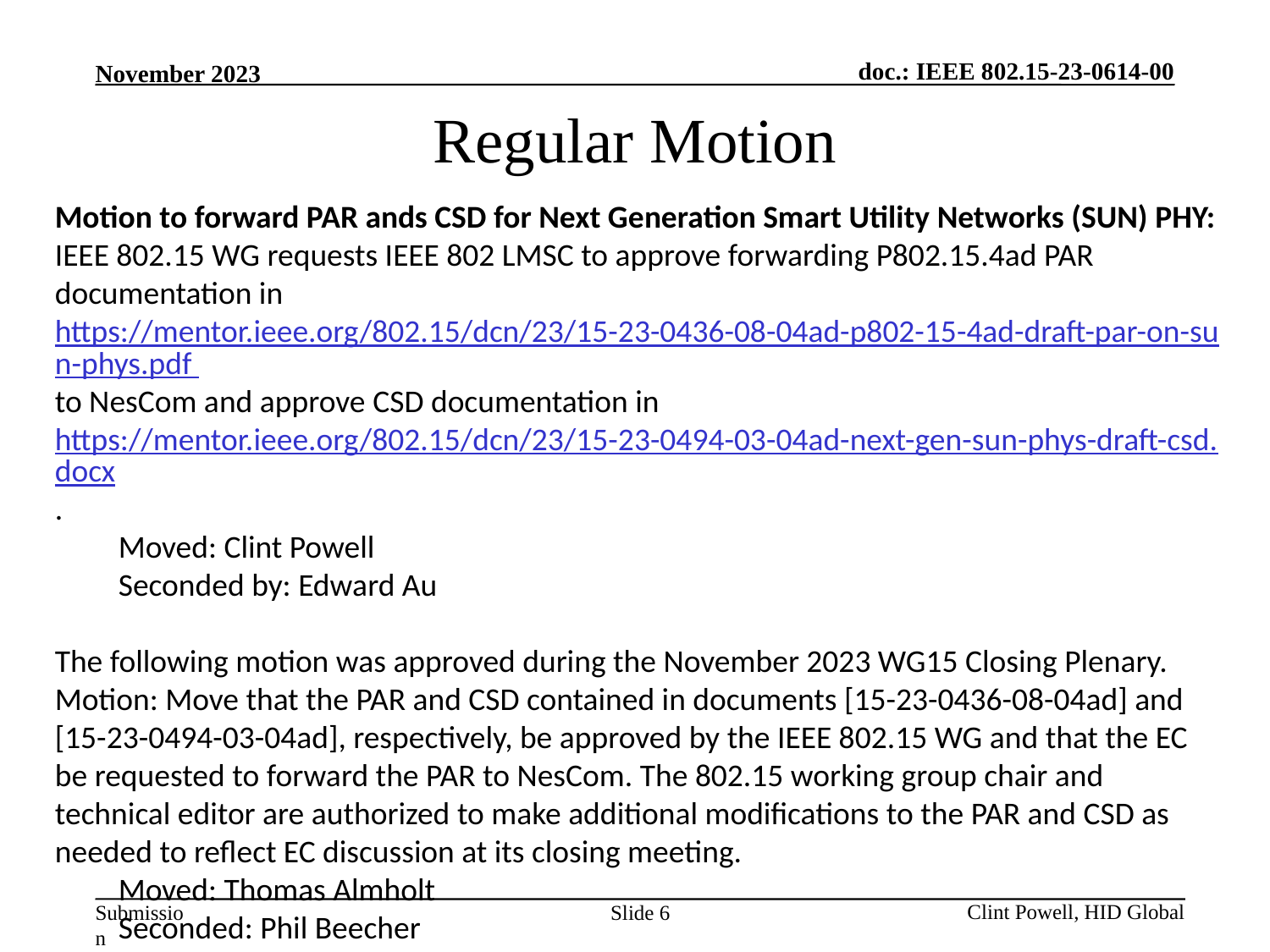

Regular Motion
Motion to forward PAR ands CSD for Next Generation Smart Utility Networks (SUN) PHY:
IEEE 802.15 WG requests IEEE 802 LMSC to approve forwarding P802.15.4ad PAR documentation in https://mentor.ieee.org/802.15/dcn/23/15-23-0436-08-04ad-p802-15-4ad-draft-par-on-sun-phys.pdf to NesCom and approve CSD documentation in https://mentor.ieee.org/802.15/dcn/23/15-23-0494-03-04ad-next-gen-sun-phys-draft-csd.docx.
Moved: Clint Powell
Seconded by: Edward Au

The following motion was approved during the November 2023 WG15 Closing Plenary.
Motion: Move that the PAR and CSD contained in documents [15-23-0436-08-04ad] and [15-23-0494-03-04ad], respectively, be approved by the IEEE 802.15 WG and that the EC be requested to forward the PAR to NesCom. The 802.15 working group chair and technical editor are authorized to make additional modifications to the PAR and CSD as needed to reflect EC discussion at its closing meeting.
Moved: Thomas Almholt
Seconded: Phil Beecher
No discussion, DVL vote:  34/1/4 (Y/N/A)

Slide 6